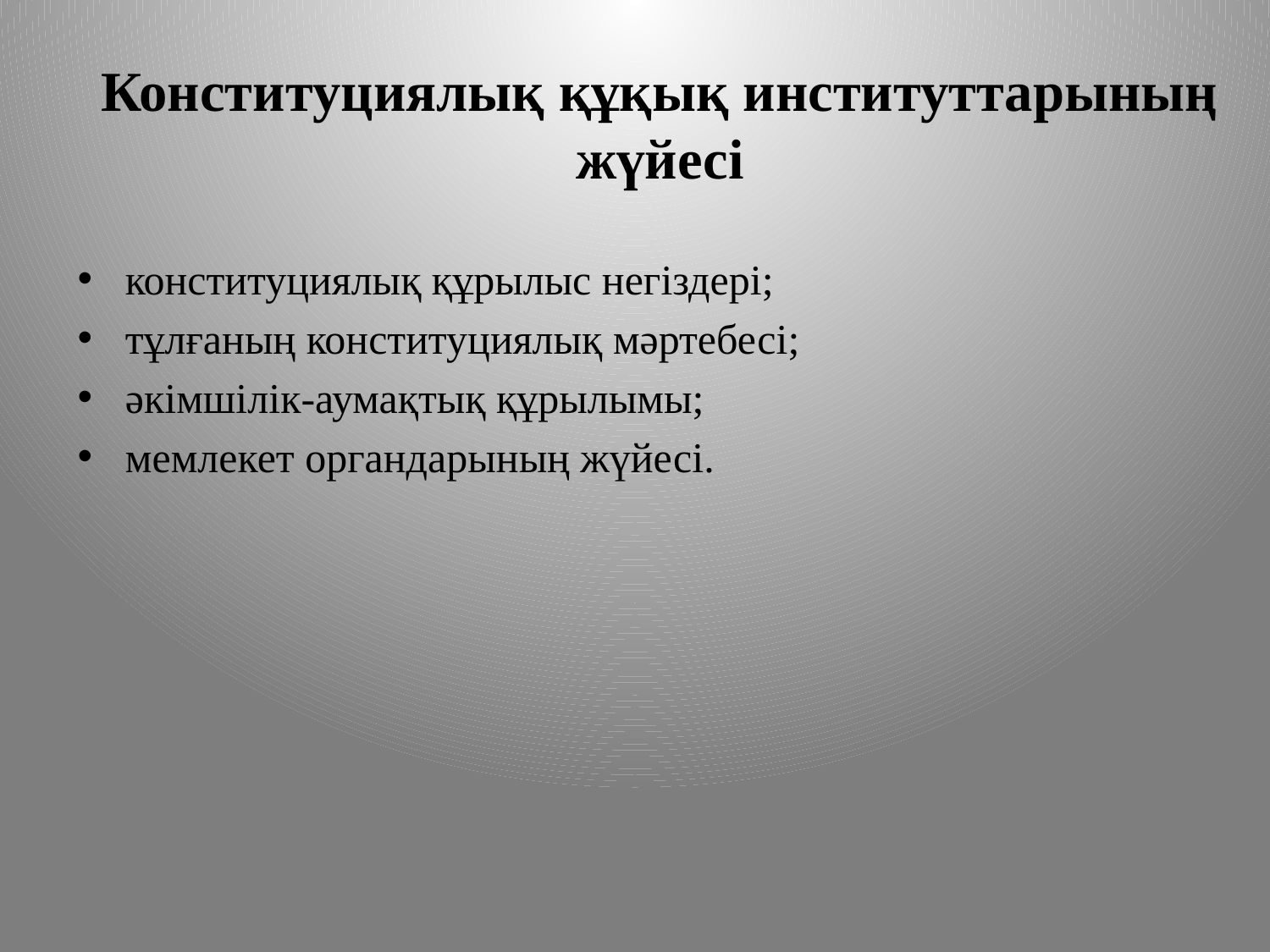

Конституциялық құқық институттарының жүйесі
конституциялық құрылыс негіздері;
тұлғаның конституциялық мәртебесі;
әкімшілік-аумақтық құрылымы;
мемлекет органдарының жүйесі.